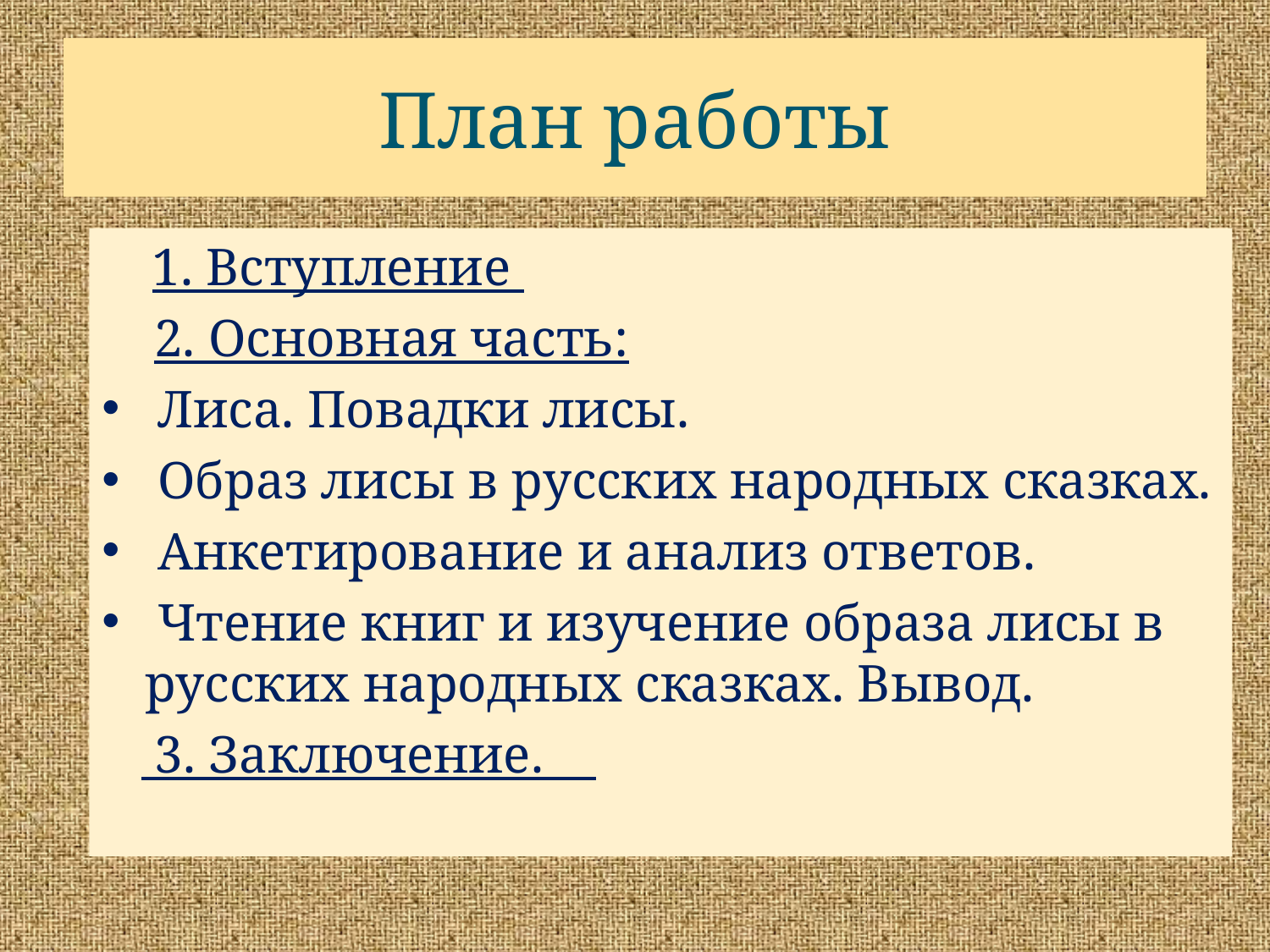

# План работы
1. Вступление
    2. Основная часть:
 Лиса. Повадки лисы.
 Образ лисы в русских народных сказках.
 Анкетирование и анализ ответов.
 Чтение книг и изучение образа лисы в русских народных сказках. Вывод.
    3. Заключение.